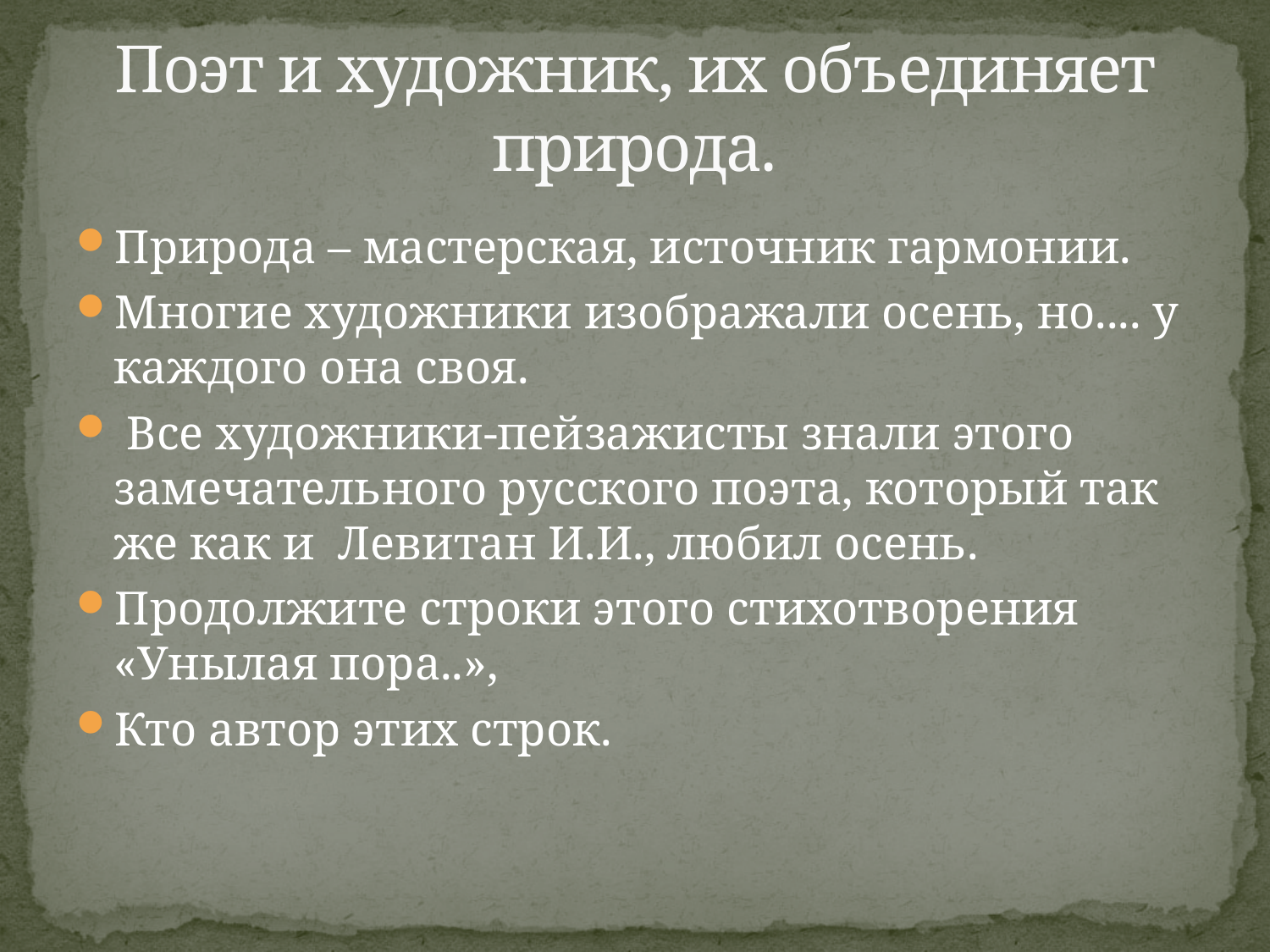

# Поэт и художник, их объединяет природа.
Природа – мастерская, источник гармонии.
Многие художники изображали осень, но.... у каждого она своя.
 Все художники-пейзажисты знали этого замечательного русского поэта, который так же как и  Левитан И.И., любил осень.
Продолжите строки этого стихотворения «Унылая пора..»,
Кто автор этих строк.